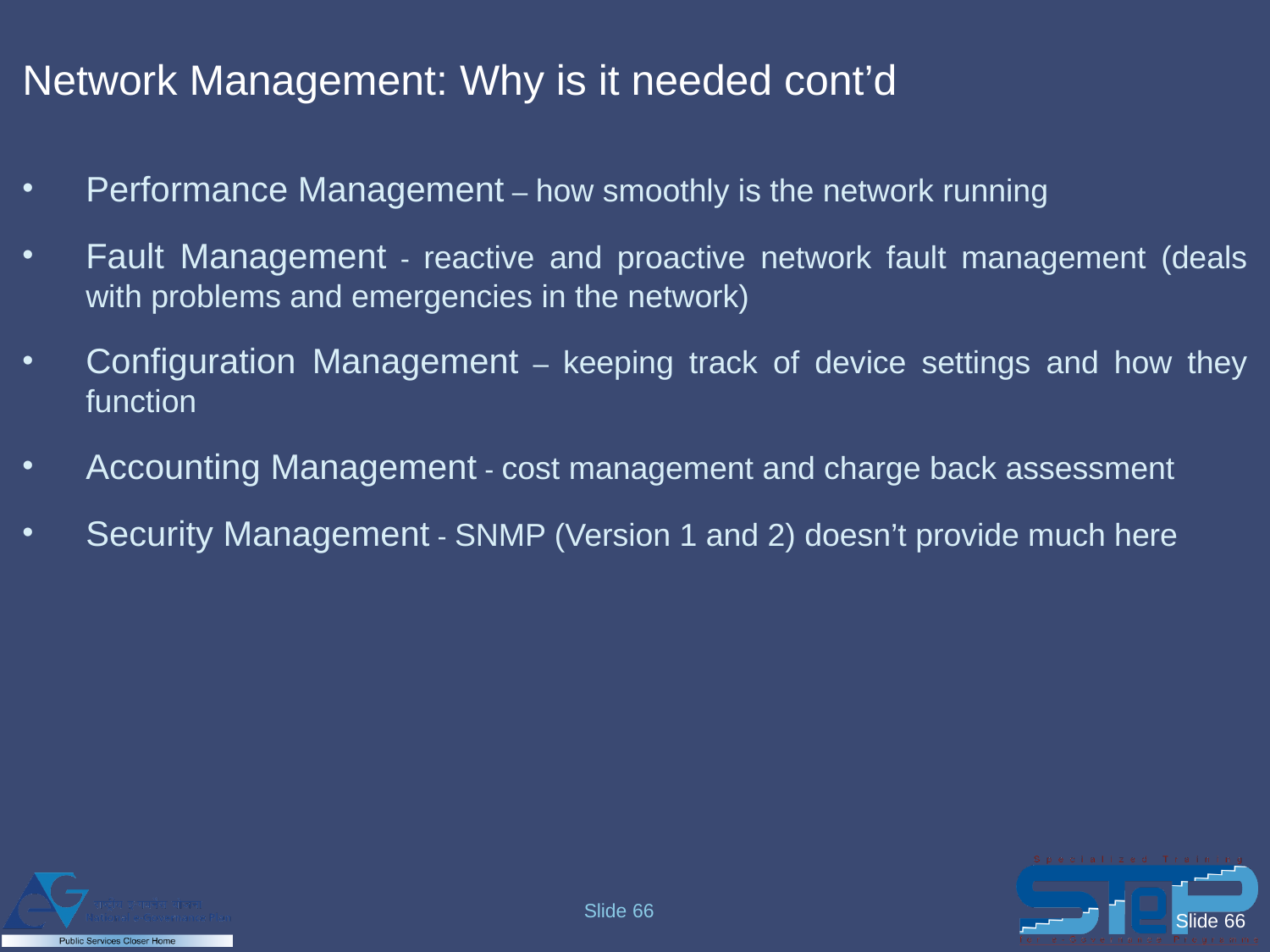

# Network Management: Why is it needed cont’d
Performance Management – how smoothly is the network running
Fault Management - reactive and proactive network fault management (deals with problems and emergencies in the network)
Configuration Management – keeping track of device settings and how they function
Accounting Management - cost management and charge back assessment
Security Management - SNMP (Version 1 and 2) doesn’t provide much here

Slide 66